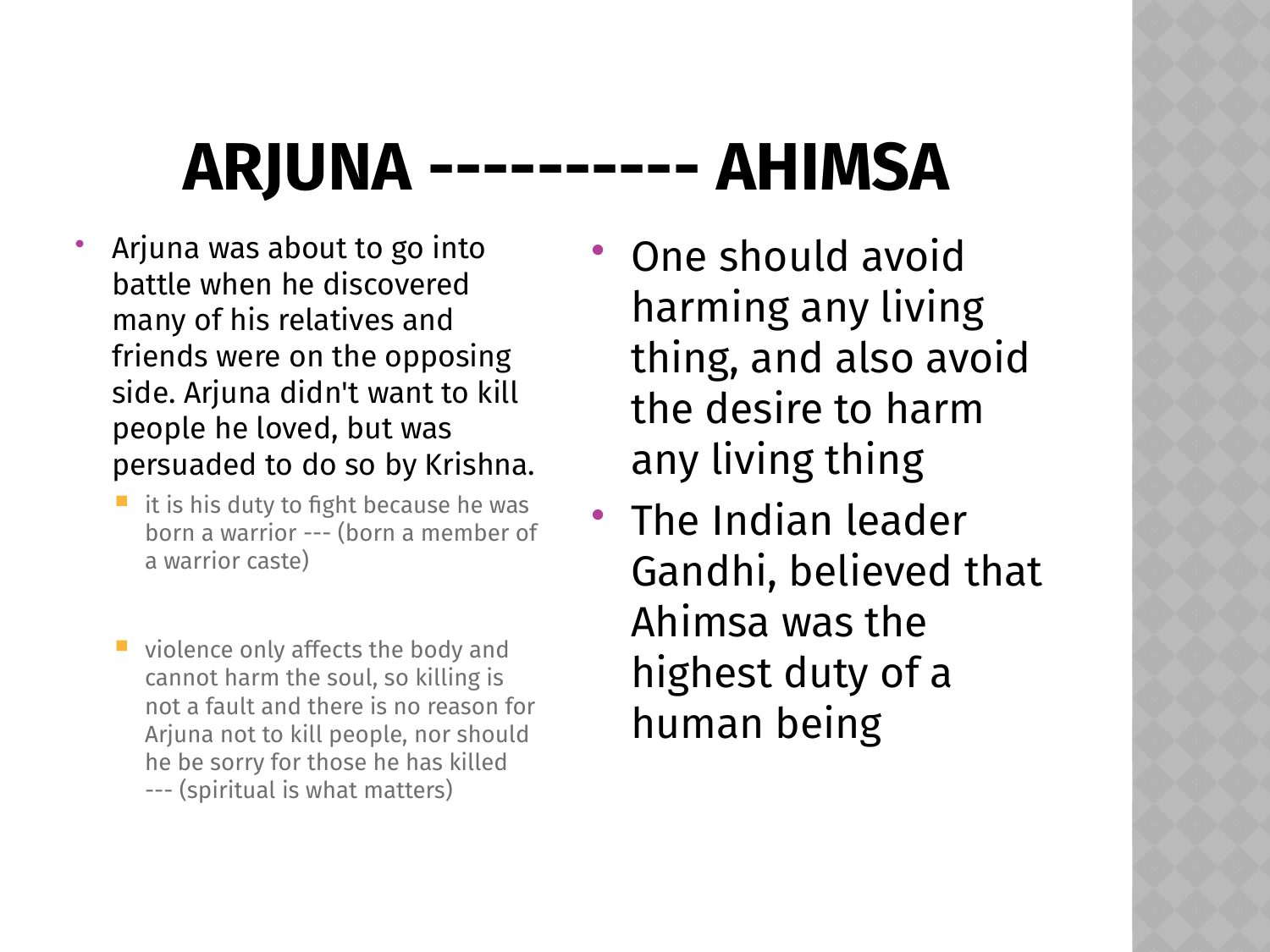

# Arjuna ---------- Ahimsa
Arjuna was about to go into battle when he discovered many of his relatives and friends were on the opposing side. Arjuna didn't want to kill people he loved, but was persuaded to do so by Krishna.
it is his duty to fight because he was born a warrior --- (born a member of a warrior caste)

violence only affects the body and cannot harm the soul, so killing is not a fault and there is no reason for Arjuna not to kill people, nor should he be sorry for those he has killed --- (spiritual is what matters)
One should avoid harming any living thing, and also avoid the desire to harm any living thing
The Indian leader Gandhi, believed that Ahimsa was the highest duty of a human being